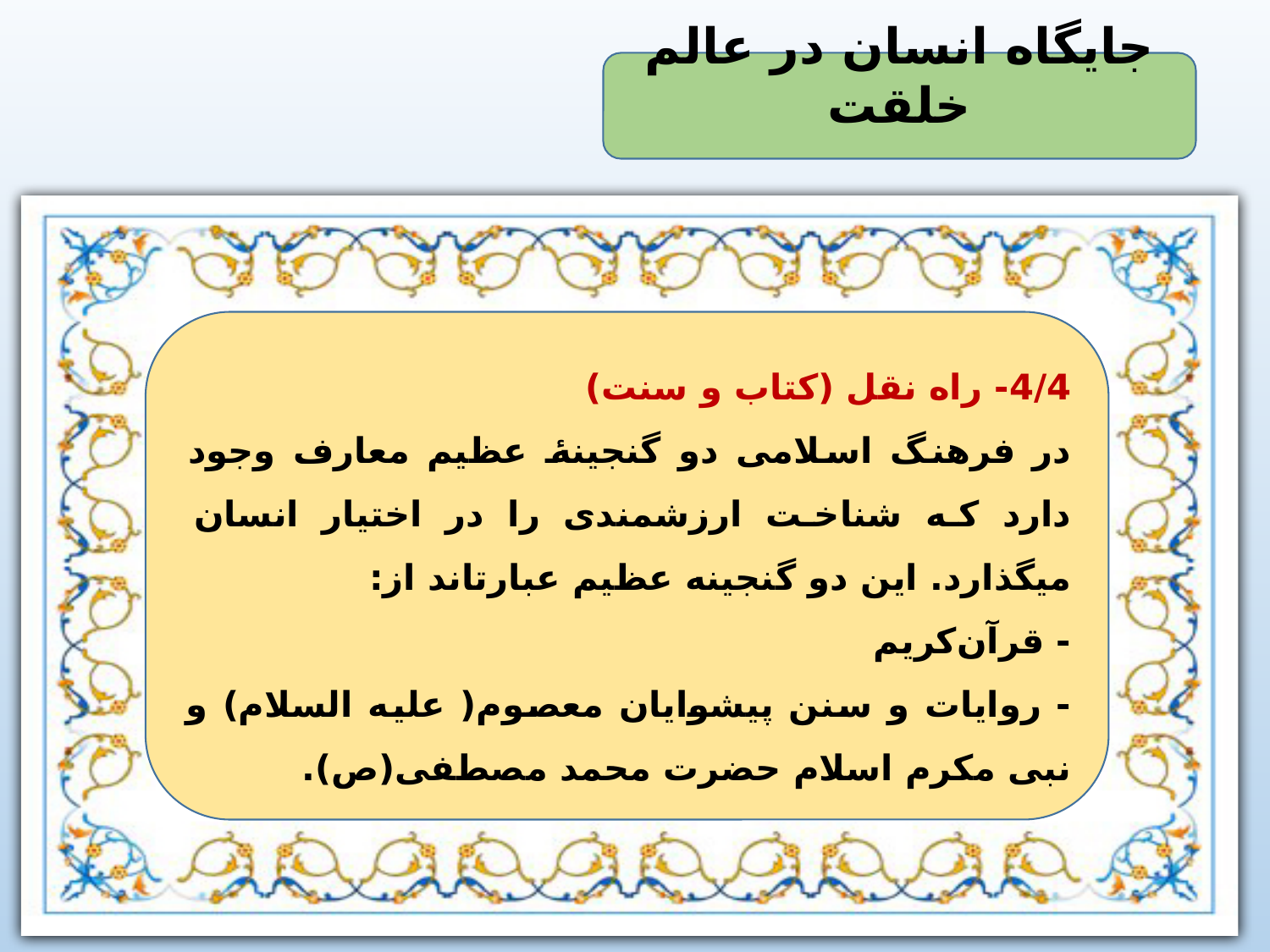

جایگاه انسان در عالم خلقت

4/4- راه نقل (کتاب و سنت)
در فرهنگ اسلامی دو گنجینۀ عظیم معارف وجود دارد که شناخت ارزشمندی را در اختیار انسان میگذارد. این دو گنجینه عظیم عبارتاند از:
- قرآن‌کریم
- روایات و سنن پیشوایان معصوم( علیه السلام) و نبی مکرم اسلام حضرت محمد مصطفی(ص).